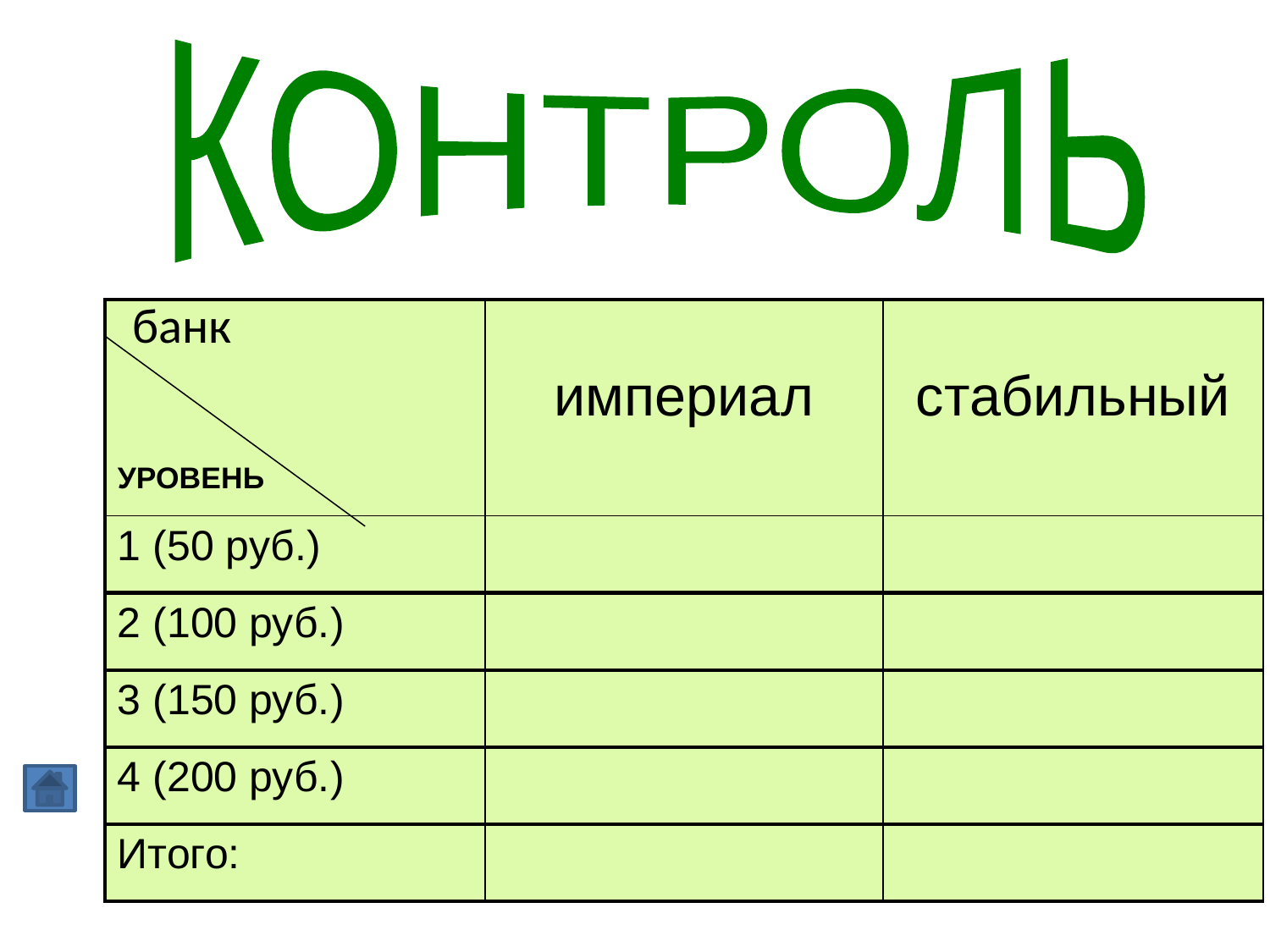

КОНТРОЛЬ
| банк УРОВЕНЬ | империал | стабильный |
| --- | --- | --- |
| 1 (50 руб.) |  |  |
| 2 (100 руб.) |  |  |
| 3 (150 руб.) |  |  |
| 4 (200 руб.) |  |  |
| Итого: |  |  |